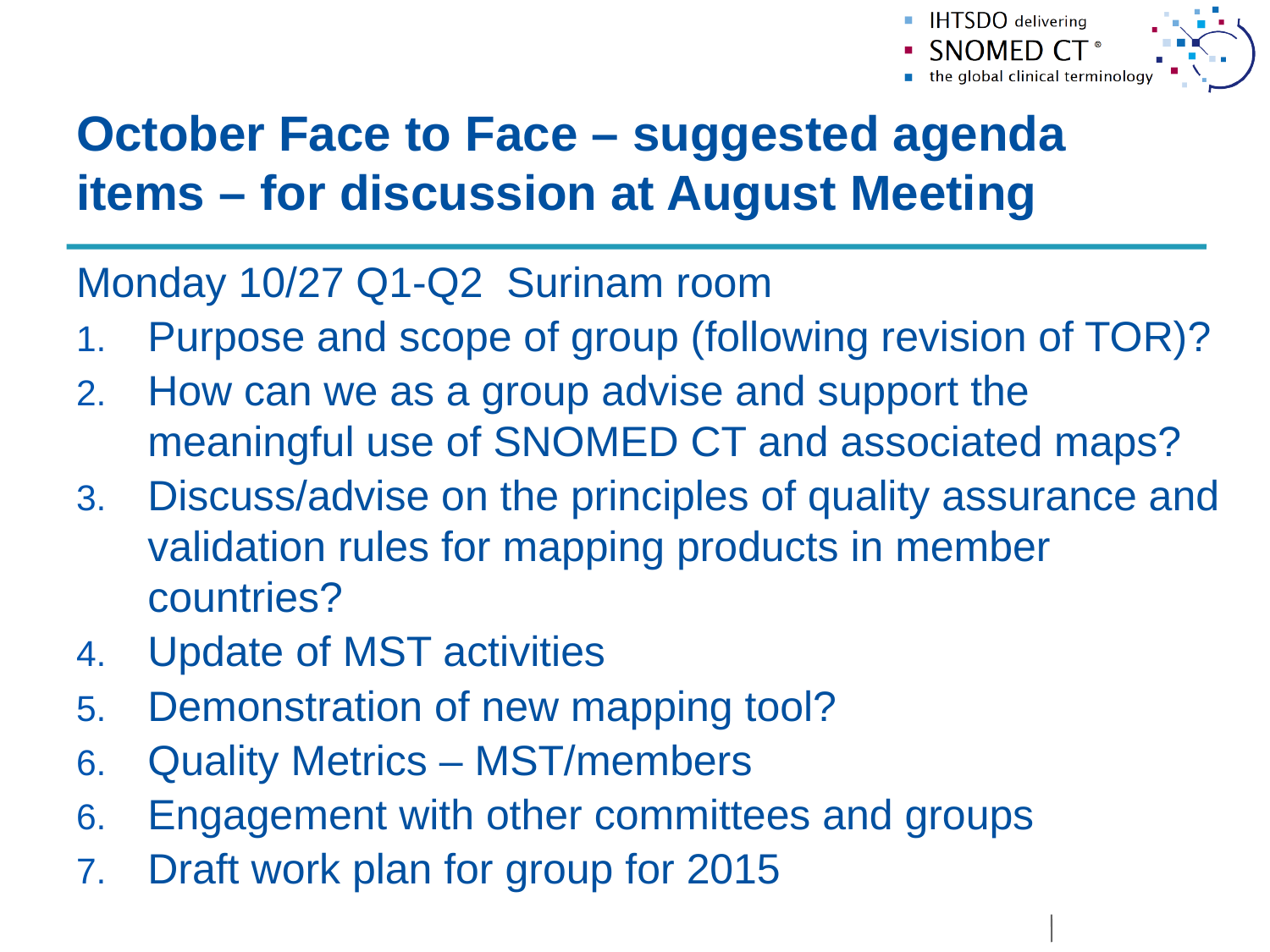

# October Face to Face – suggested agenda items – for discussion at August Meeting
Monday 10/27 Q1-Q2  Surinam room
Purpose and scope of group (following revision of TOR)?
How can we as a group advise and support the meaningful use of SNOMED CT and associated maps?
Discuss/advise on the principles of quality assurance and validation rules for mapping products in member countries?
Update of MST activities
Demonstration of new mapping tool?
Quality Metrics – MST/members
Engagement with other committees and groups
Draft work plan for group for 2015